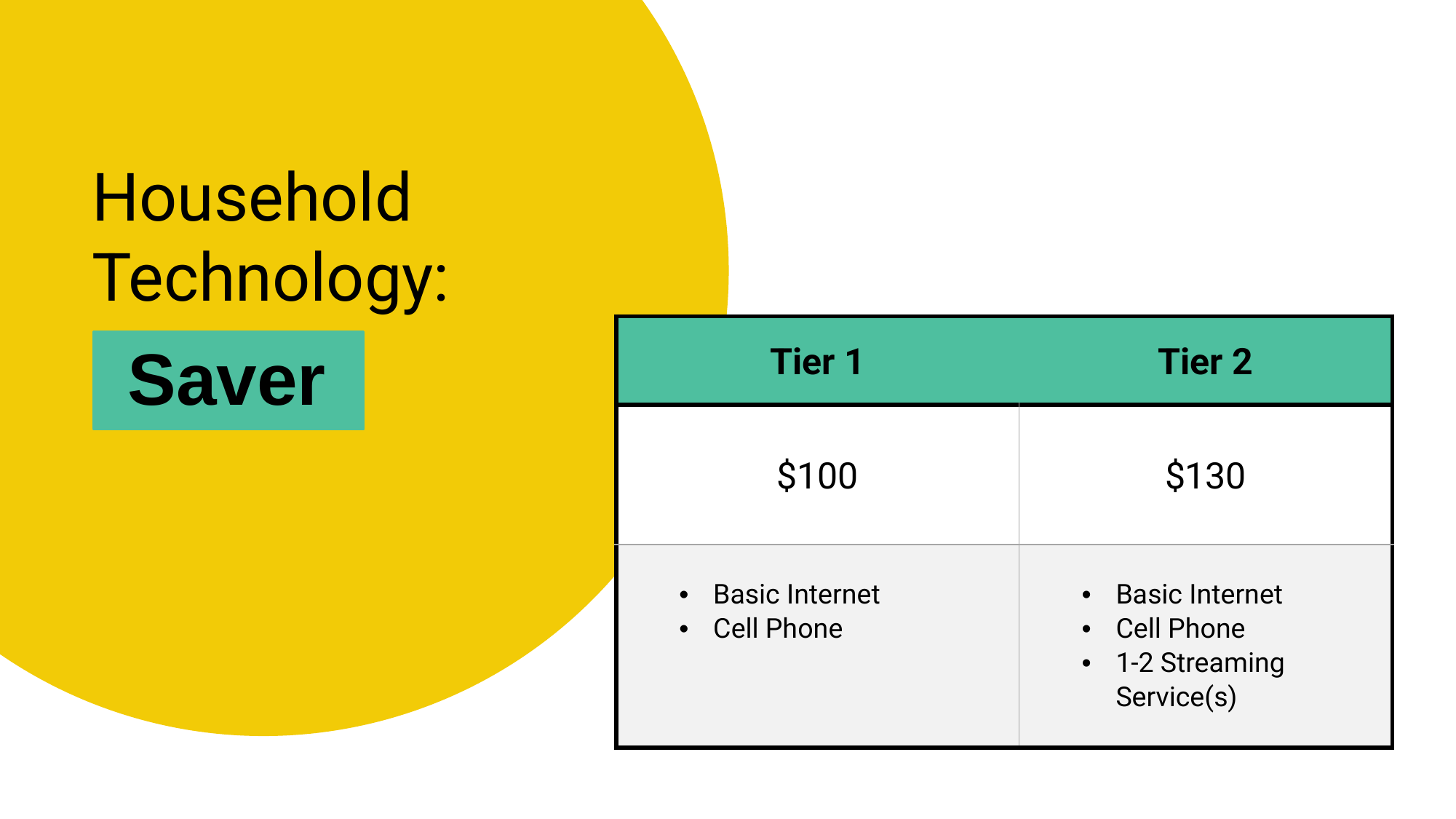

Household Technology:
  Saver
| Tier 1 | Tier 2 |
| --- | --- |
| $100 | $130 |
| Basic Internet Cell Phone | Basic Internet Cell Phone 1-2 Streaming Service(s) |